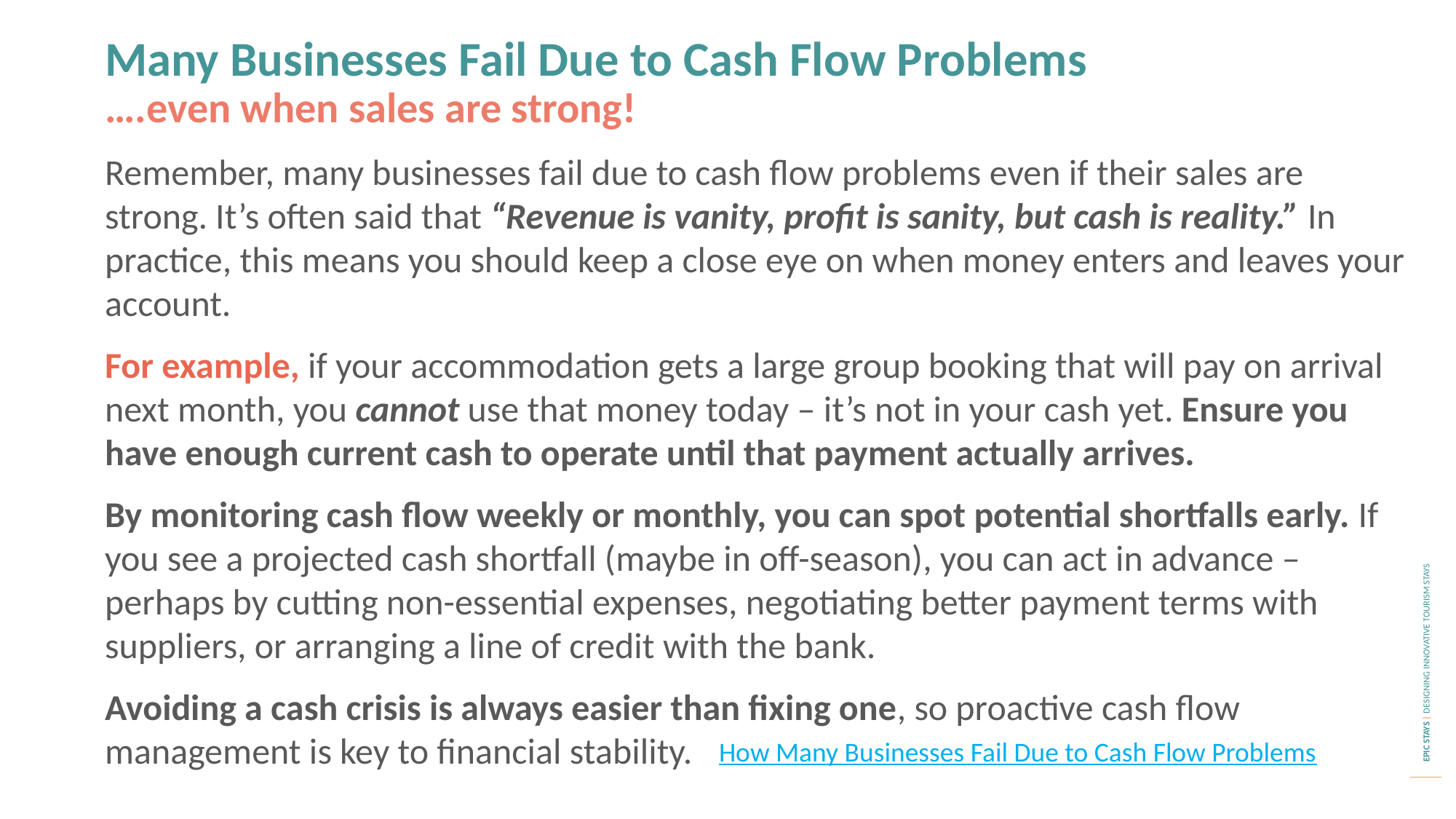

Many Businesses Fail Due to Cash Flow Problems
….even when sales are strong!
Remember, many businesses fail due to cash flow problems even if their sales are strong. It’s often said that “Revenue is vanity, profit is sanity, but cash is reality.” In practice, this means you should keep a close eye on when money enters and leaves your account.
For example, if your accommodation gets a large group booking that will pay on arrival next month, you cannot use that money today – it’s not in your cash yet. Ensure you have enough current cash to operate until that payment actually arrives.
By monitoring cash flow weekly or monthly, you can spot potential shortfalls early. If you see a projected cash shortfall (maybe in off-season), you can act in advance – perhaps by cutting non-essential expenses, negotiating better payment terms with suppliers, or arranging a line of credit with the bank.
Avoiding a cash crisis is always easier than fixing one, so proactive cash flow management is key to financial stability.

How Many Businesses Fail Due to Cash Flow Problems